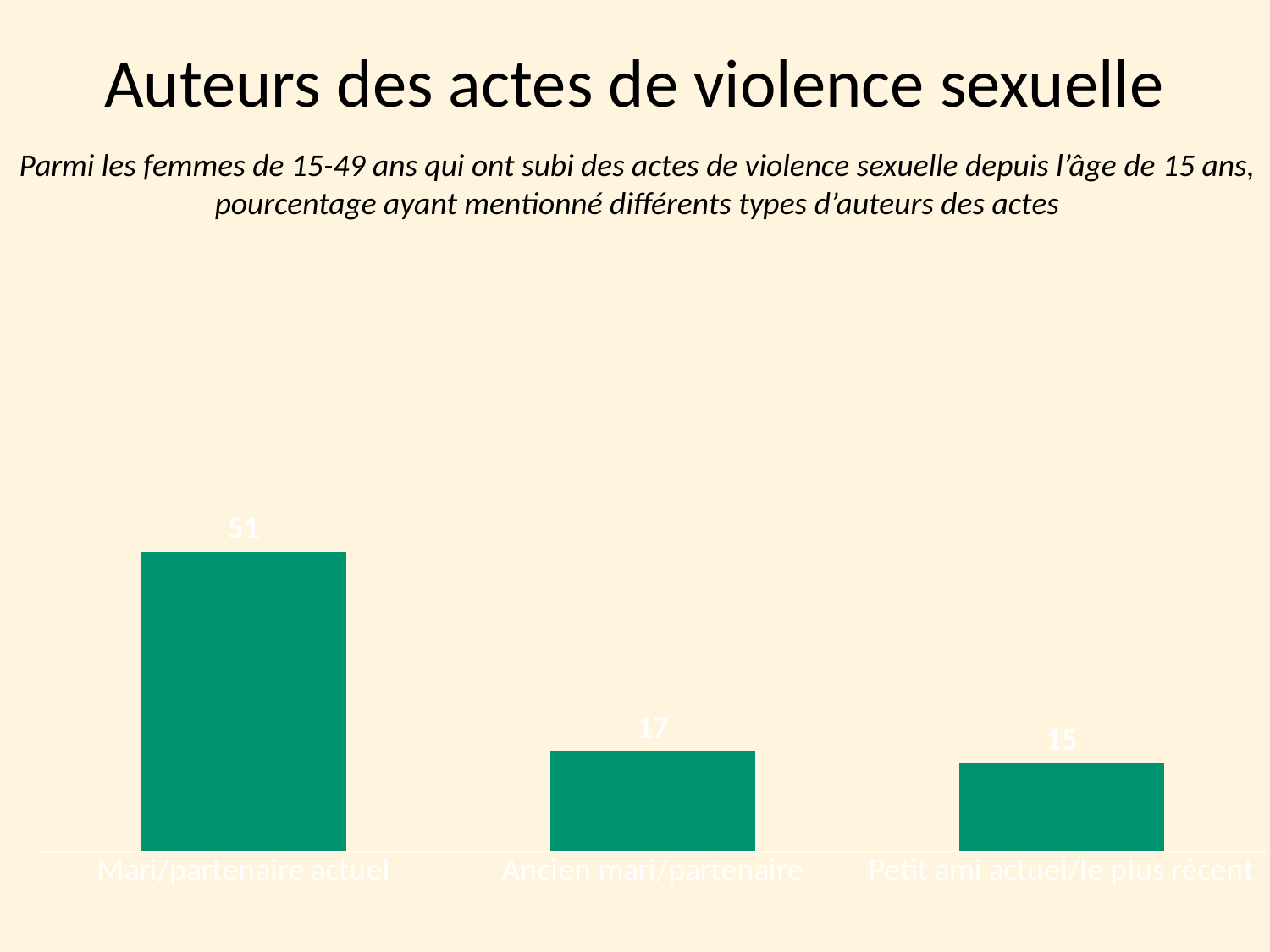

# Auteurs des actes de violence sexuelle
Parmi les femmes de 15-49 ans qui ont subi des actes de violence sexuelle depuis l’âge de 15 ans, pourcentage ayant mentionné différents types d’auteurs des actes

### Chart

| Category | Series 1 |
|---|---|
| Mari/partenaire actuel | 51.0 |
| Ancien mari/partenaire | 17.0 |
| Petit ami actuel/le plus récent | 15.0 |